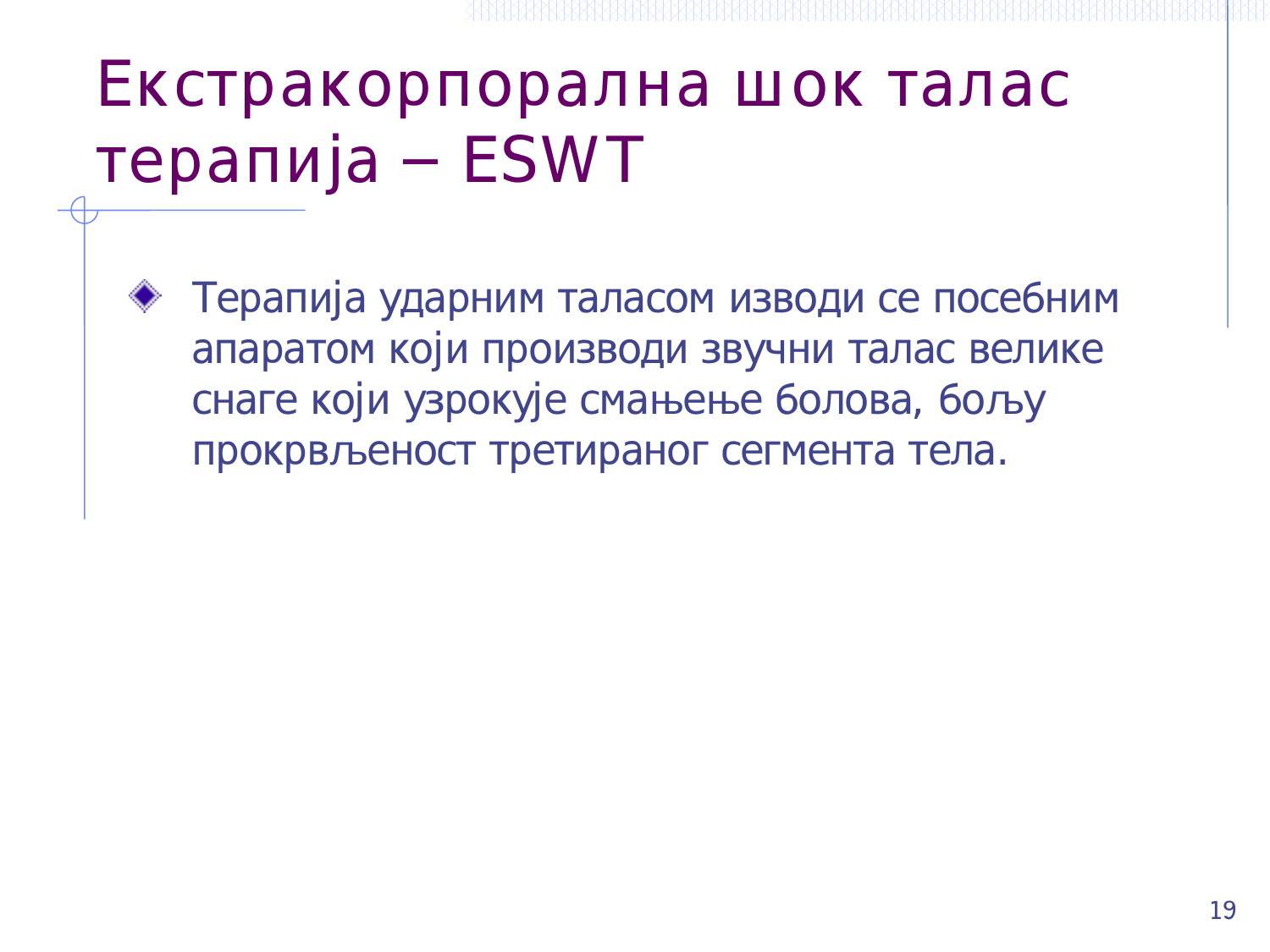

# Екстракорпорална шок талас терапија – ESWT
Терапија ударним таласом изводи се посебним апаратом који производи звучни талас велике снаге који узрокује смањење болова, бољу прокрвљеност третираног сегмента тела.
19